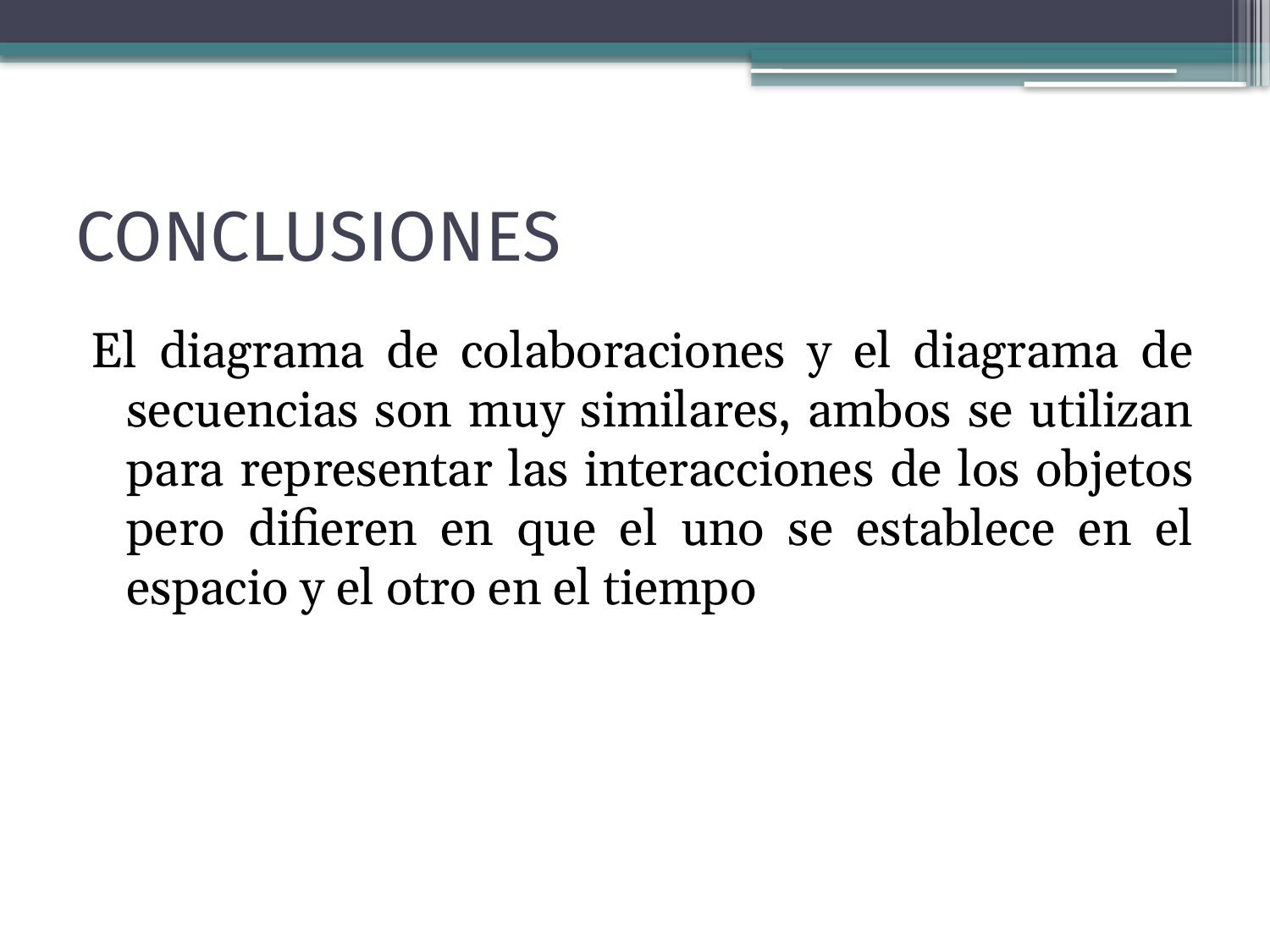

# CONCLUSIONES
El diagrama de colaboraciones y el diagrama de secuencias son muy similares, ambos se utilizan para representar las interacciones de los objetos pero difieren en que el uno se establece en el espacio y el otro en el tiempo